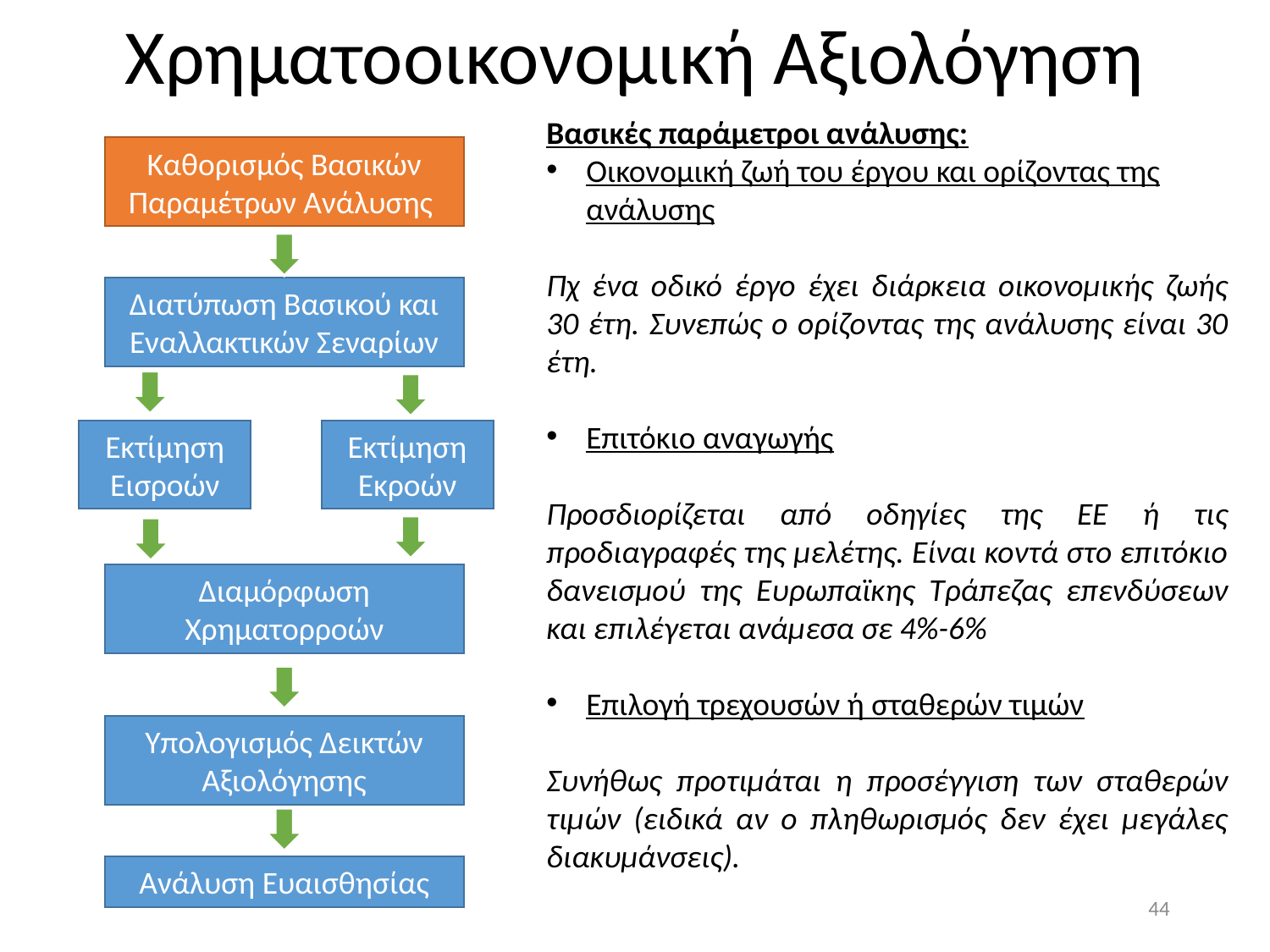

# Χρηματοοικονομική Αξιολόγηση
Βασικές παράμετροι ανάλυσης:
Οικονομική ζωή του έργου και ορίζοντας της ανάλυσης

Πχ ένα οδικό έργο έχει διάρκεια οικονομικής ζωής 30 έτη. Συνεπώς ο ορίζοντας της ανάλυσης είναι 30 έτη.

Επιτόκιο αναγωγής

Προσδιορίζεται από οδηγίες της ΕΕ ή τις προδιαγραφές της μελέτης. Είναι κοντά στο επιτόκιο δανεισμού της Ευρωπαϊκης Τράπεζας επενδύσεων και επιλέγεται ανάμεσα σε 4%-6%

Επιλογή τρεχουσών ή σταθερών τιμών

Συνήθως προτιμάται η προσέγγιση των σταθερών τιμών (ειδικά αν ο πληθωρισμός δεν έχει μεγάλες διακυμάνσεις).
Καθορισμός Βασικών Παραμέτρων Ανάλυσης

Διατύπωση Βασικού και Εναλλακτικών Σεναρίων

Εκτίμηση Εκροών
Εκτίμηση Εισροών

Διαμόρφωση Χρηματορροών

Υπολογισμός Δεικτών Αξιολόγησης

Ανάλυση Ευαισθησίας
44